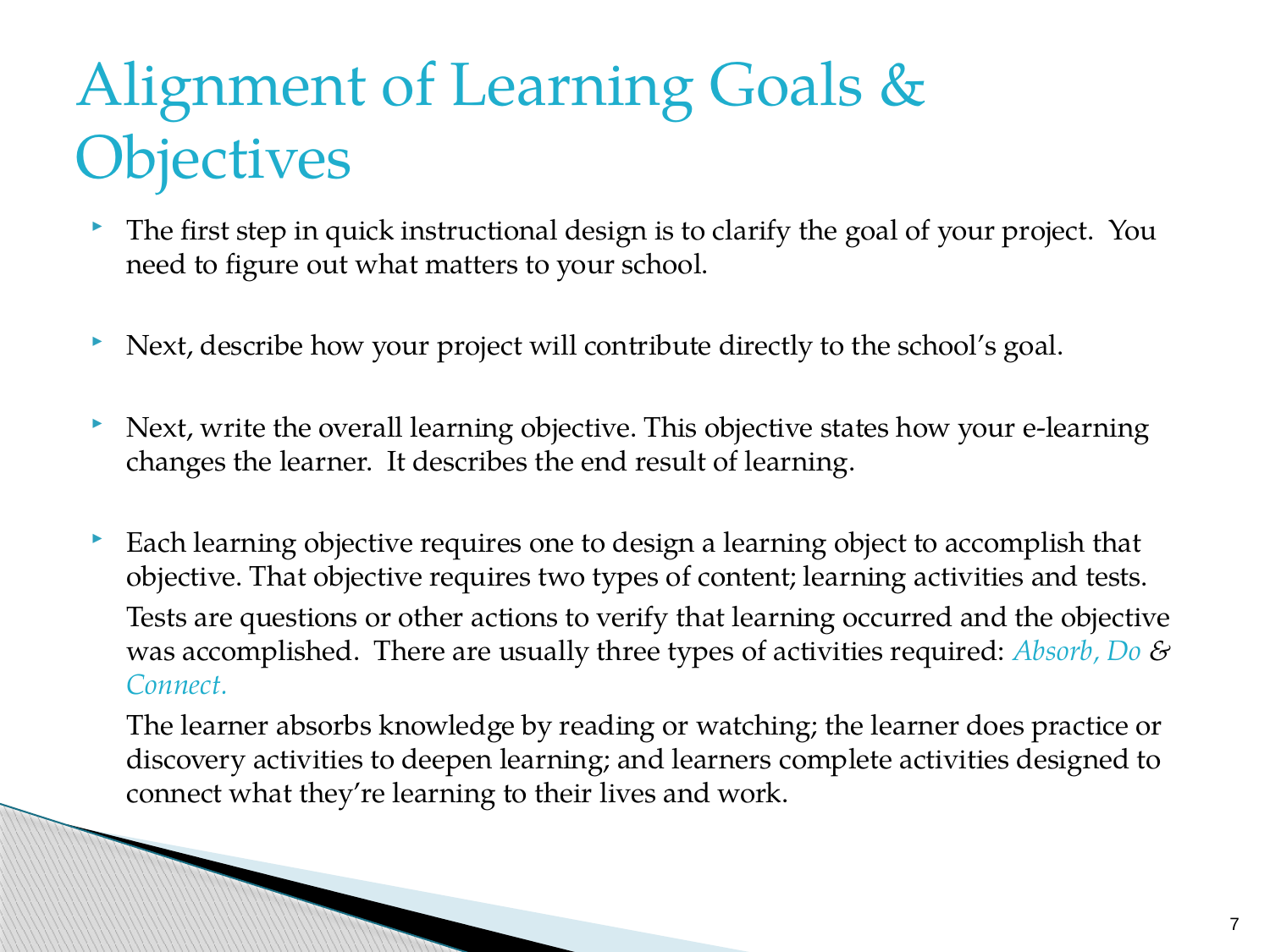

# Alignment of Learning Goals & Objectives
The first step in quick instructional design is to clarify the goal of your project.  You need to figure out what matters to your school.

Next, describe how your project will contribute directly to the school’s goal.

Next, write the overall learning objective. This objective states how your e-learning changes the learner.  It describes the end result of learning.

Each learning objective requires one to design a learning object to accomplish that objective. That objective requires two types of content; learning activities and tests.
	Tests are questions or other actions to verify that learning occurred and the objective was accomplished.  There are usually three types of activities required: Absorb, Do & Connect.
	The learner absorbs knowledge by reading or watching; the learner does practice or discovery activities to deepen learning; and learners complete activities designed to connect what they’re learning to their lives and work.

7